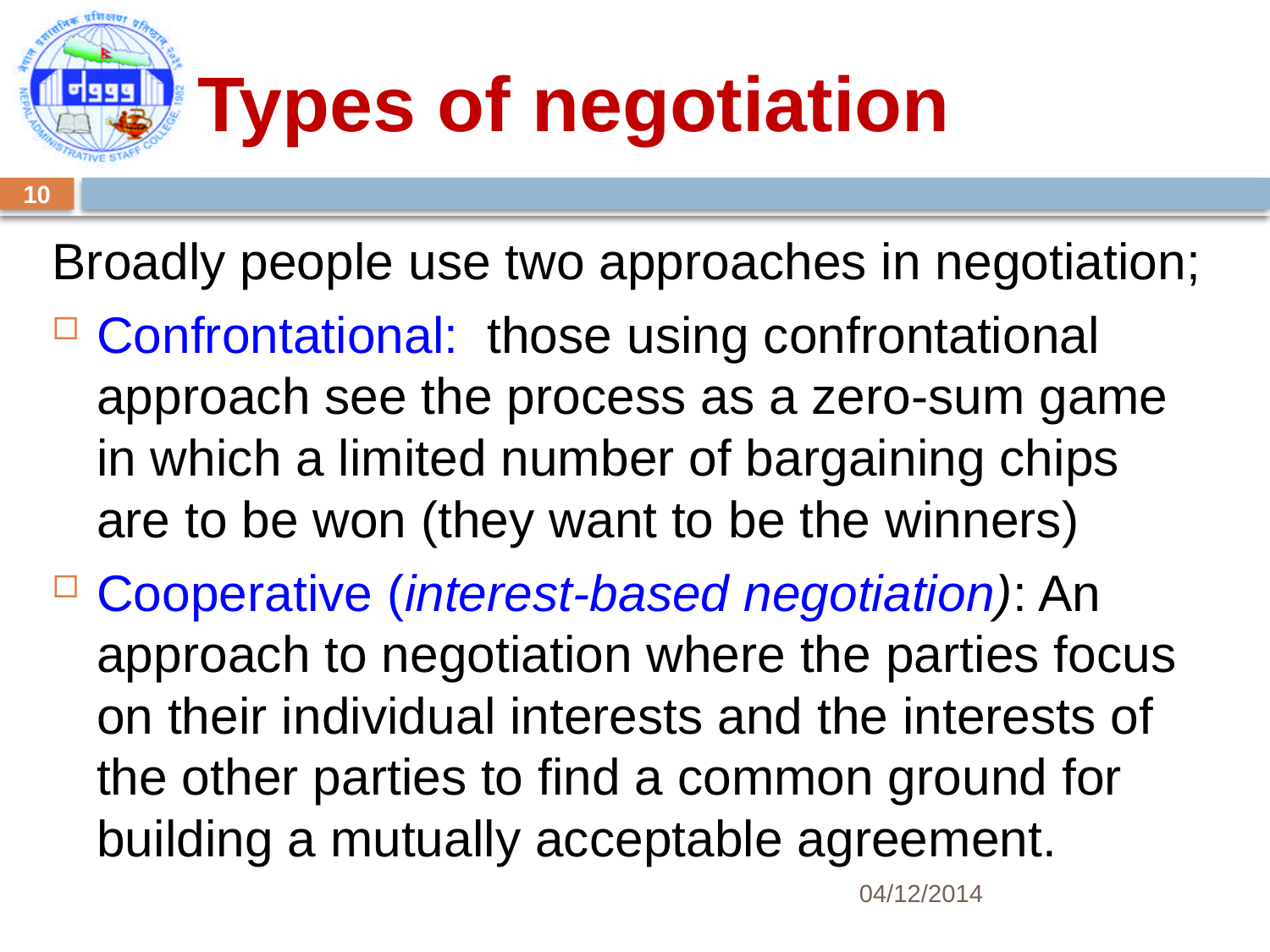

# Types of negotiation
10
Broadly people use two approaches in negotiation;
Confrontational:  those using confrontational approach see the process as a zero-sum game in which a limited number of bargaining chips are to be won (they want to be the winners)
Cooperative (interest-based negotiation): An approach to negotiation where the parties focus on their individual interests and the interests of the other parties to find a common ground for building a mutually acceptable agreement.
04/12/2014